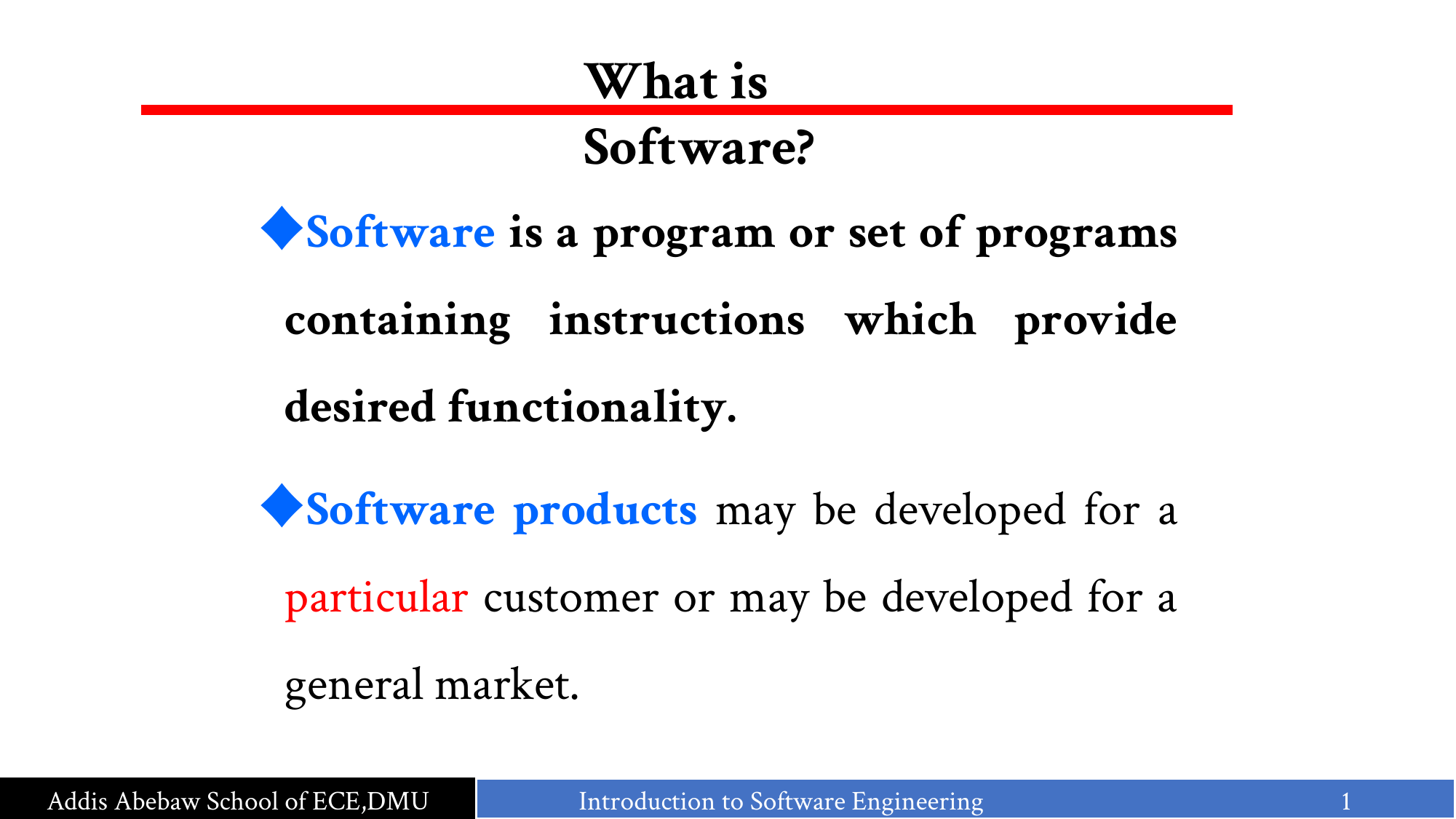

What is Software?
Software is a program or set of programs containing instructions which provide desired functionality.
Software products may be developed for a particular customer or may be developed for a general market.

Addis Abebaw School of ECE,DMU
Introduction to Software Engineering                                                          1